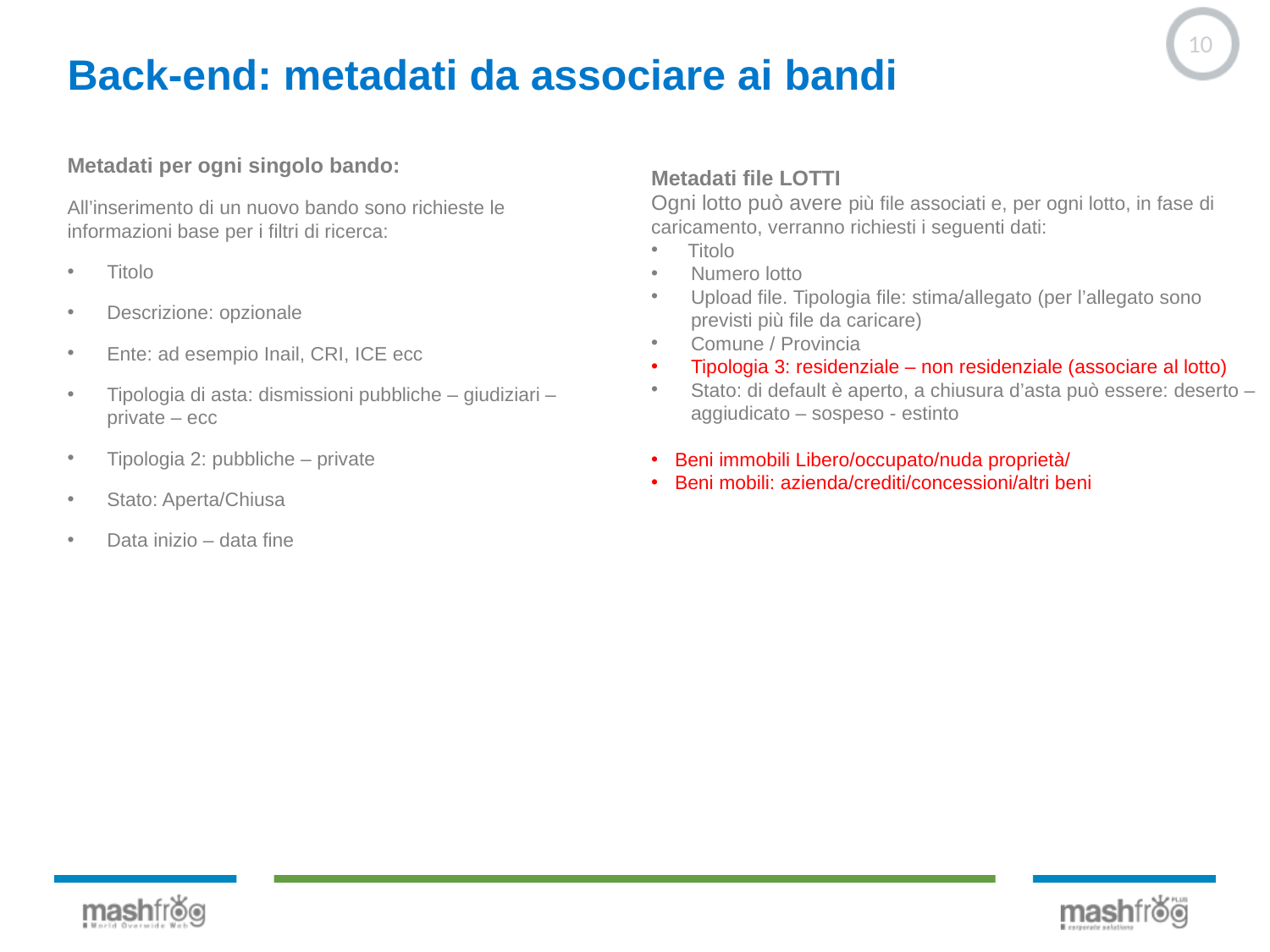

10
Back-end: metadati da associare ai bandi
Metadati per ogni singolo bando:
All’inserimento di un nuovo bando sono richieste le informazioni base per i filtri di ricerca:
Titolo
Descrizione: opzionale
Ente: ad esempio Inail, CRI, ICE ecc
Tipologia di asta: dismissioni pubbliche – giudiziari – private – ecc
Tipologia 2: pubbliche – private
Stato: Aperta/Chiusa
Data inizio – data fine

Metadati file LOTTI
Ogni lotto può avere più file associati e, per ogni lotto, in fase di caricamento, verranno richiesti i seguenti dati:
Titolo
Numero lotto
Upload file. Tipologia file: stima/allegato (per l’allegato sono previsti più file da caricare)
Comune / Provincia
Tipologia 3: residenziale – non residenziale (associare al lotto)
Stato: di default è aperto, a chiusura d’asta può essere: deserto – aggiudicato – sospeso - estinto

Beni immobili Libero/occupato/nuda proprietà/
Beni mobili: azienda/crediti/concessioni/altri beni